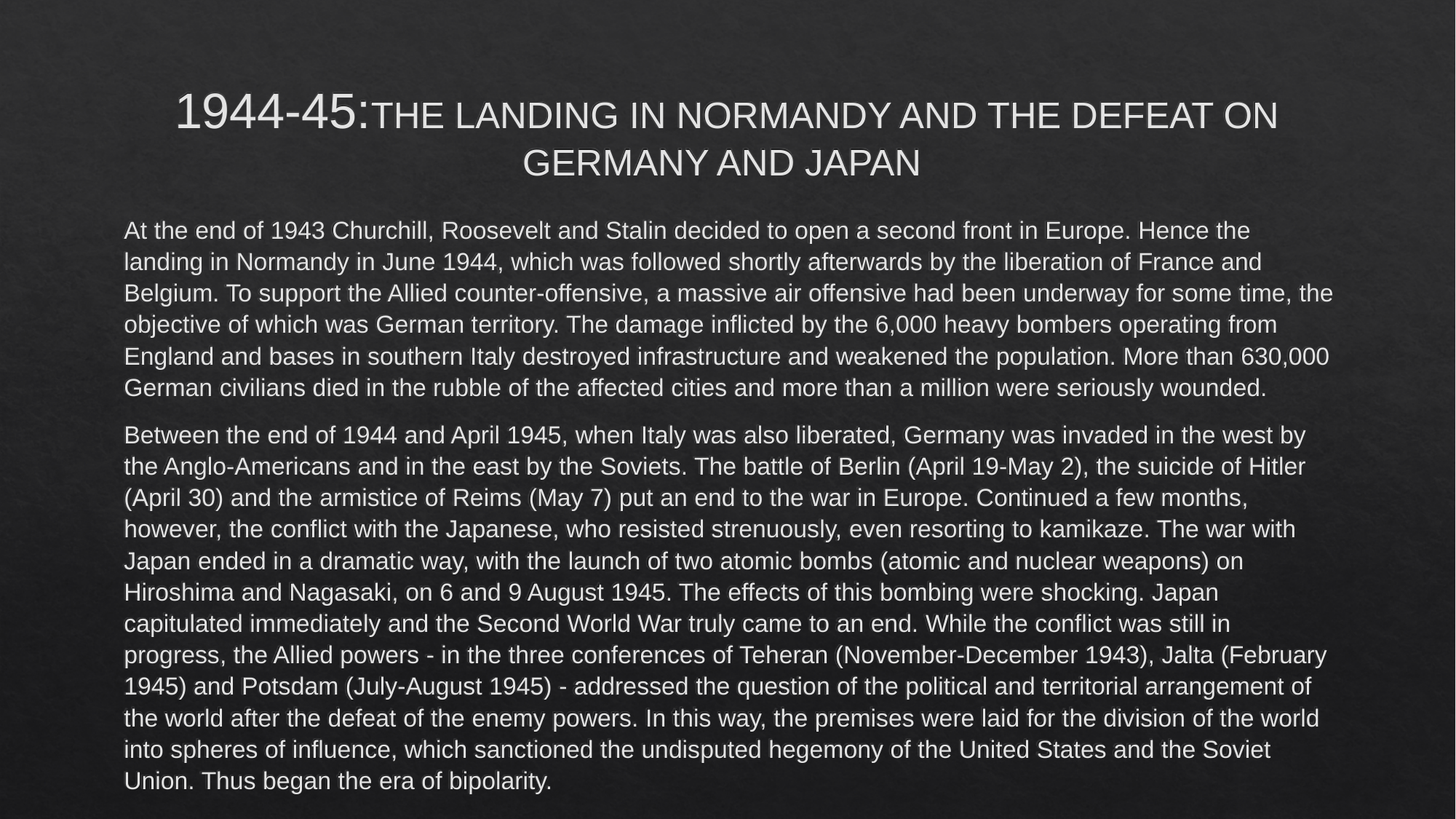

1944-45:THE LANDING IN NORMANDY AND THE DEFEAT ON GERMANY AND JAPAN
At the end of 1943 Churchill, Roosevelt and Stalin decided to open a second front in Europe. Hence the landing in Normandy in June 1944, which was followed shortly afterwards by the liberation of France and Belgium. To support the Allied counter-offensive, a massive air offensive had been underway for some time, the objective of which was German territory. The damage inflicted by the 6,000 heavy bombers operating from England and bases in southern Italy destroyed infrastructure and weakened the population. More than 630,000 German civilians died in the rubble of the affected cities and more than a million were seriously wounded.
Between the end of 1944 and April 1945, when Italy was also liberated, Germany was invaded in the west by the Anglo-Americans and in the east by the Soviets. The battle of Berlin (April 19-May 2), the suicide of Hitler (April 30) and the armistice of Reims (May 7) put an end to the war in Europe. Continued a few months, however, the conflict with the Japanese, who resisted strenuously, even resorting to kamikaze. The war with Japan ended in a dramatic way, with the launch of two atomic bombs (atomic and nuclear weapons) on Hiroshima and Nagasaki, on 6 and 9 August 1945. The effects of this bombing were shocking. Japan capitulated immediately and the Second World War truly came to an end. While the conflict was still in progress, the Allied powers - in the three conferences of Teheran (November-December 1943), Jalta (February 1945) and Potsdam (July-August 1945) - addressed the question of the political and territorial arrangement of the world after the defeat of the enemy powers. In this way, the premises were laid for the division of the world into spheres of influence, which sanctioned the undisputed hegemony of the United States and the Soviet Union. Thus began the era of bipolarity.